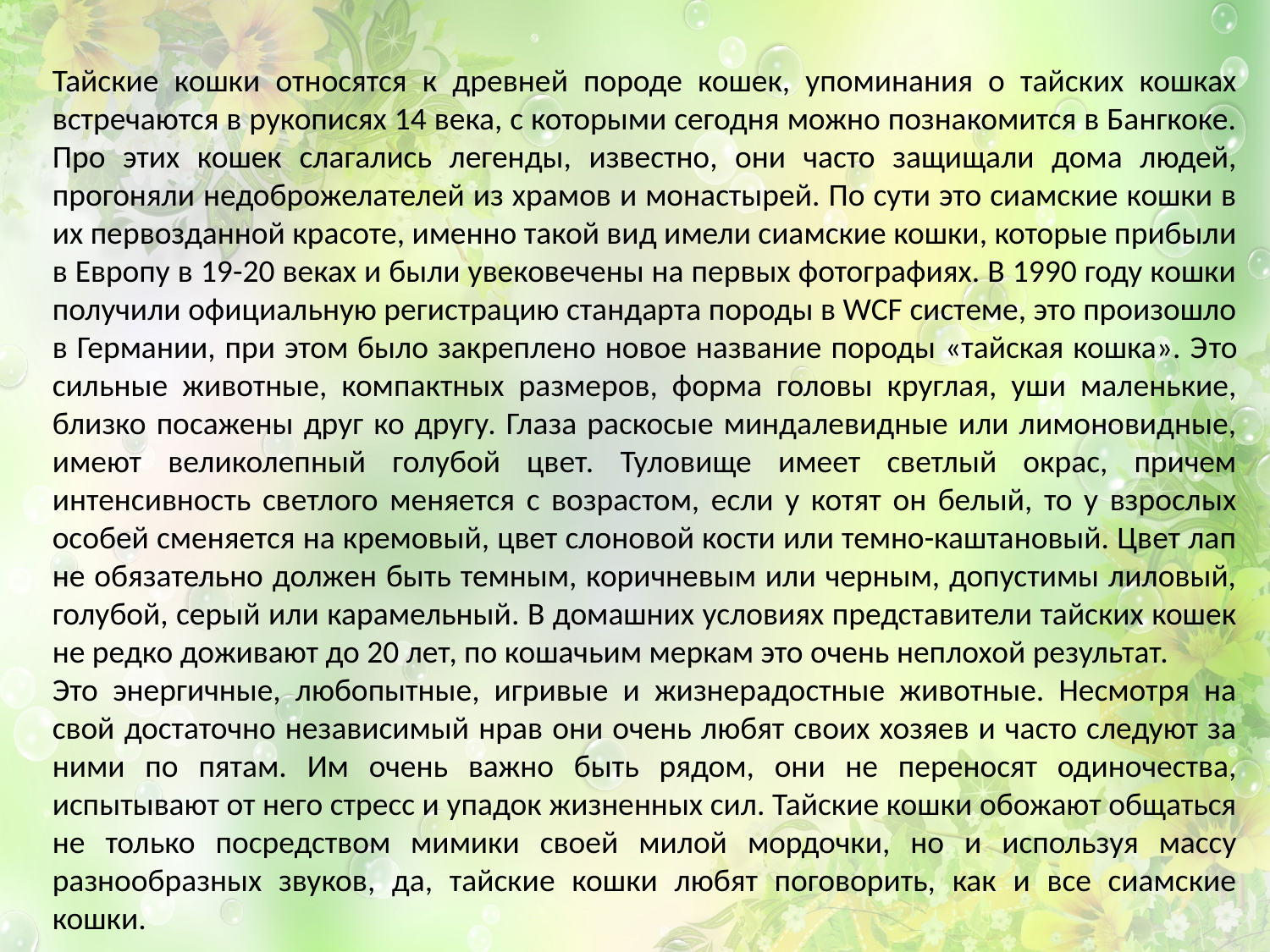

Тайские кошки относятся к древней породе кошек, упоминания о тайских кошках встречаются в рукописях 14 века, с которыми сегодня можно познакомится в Бангкоке. Про этих кошек слагались легенды, известно, они часто защищали дома людей, прогоняли недоброжелателей из храмов и монастырей. По сути это сиамские кошки в их первозданной красоте, именно такой вид имели сиамские кошки, которые прибыли в Европу в 19-20 веках и были увековечены на первых фотографиях. В 1990 году кошки получили официальную регистрацию стандарта породы в WCF системе, это произошло в Германии, при этом было закреплено новое название породы «тайская кошка». Это сильные животные, компактных размеров, форма головы круглая, уши маленькие, близко посажены друг ко другу. Глаза раскосые миндалевидные или лимоновидные, имеют великолепный голубой цвет. Туловище имеет светлый окрас, причем интенсивность светлого меняется с возрастом, если у котят он белый, то у взрослых особей сменяется на кремовый, цвет слоновой кости или темно-каштановый. Цвет лап не обязательно должен быть темным, коричневым или черным, допустимы лиловый, голубой, серый или карамельный. В домашних условиях представители тайских кошек не редко доживают до 20 лет, по кошачьим меркам это очень неплохой результат.
Это энергичные, любопытные, игривые и жизнерадостные животные. Несмотря на свой достаточно независимый нрав они очень любят своих хозяев и часто следуют за ними по пятам. Им очень важно быть рядом, они не переносят одиночества, испытывают от него стресс и упадок жизненных сил. Тайские кошки обожают общаться не только посредством мимики своей милой мордочки, но и используя массу разнообразных звуков, да, тайские кошки любят поговорить, как и все сиамские кошки.